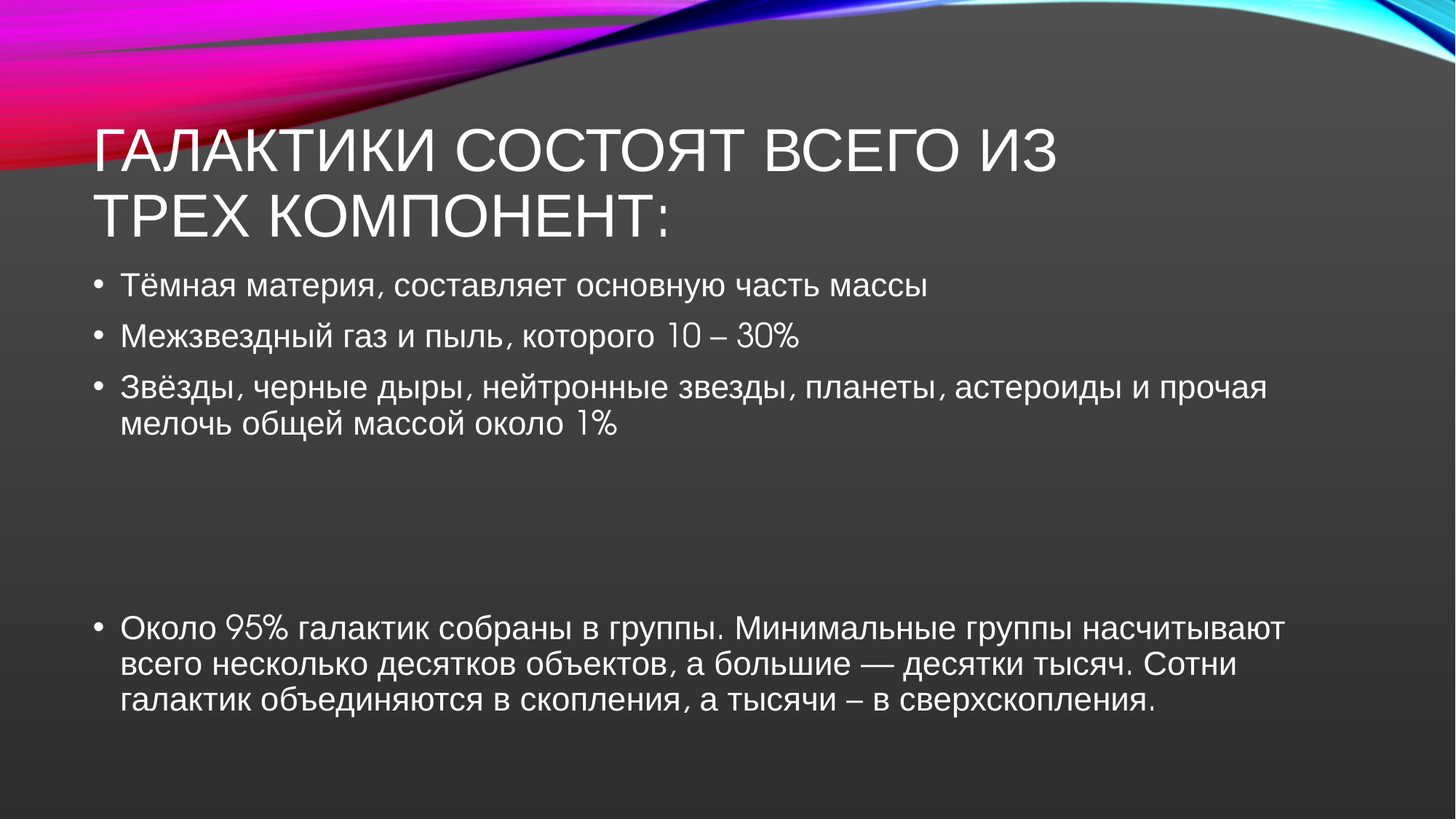

# Галактики состоят всего из трех компонент:
Тёмная материя, составляет основную часть массы
Межзвездный газ и пыль, которого 10 – 30%
Звёзды, черные дыры, нейтронные звезды, планеты, астероиды и прочая мелочь общей массой около 1%

Около 95% галактик собраны в группы. Минимальные группы насчитывают всего несколько десятков объектов, а большие — десятки тысяч. Сотни галактик объединяются в скопления, а тысячи – в сверхскопления.